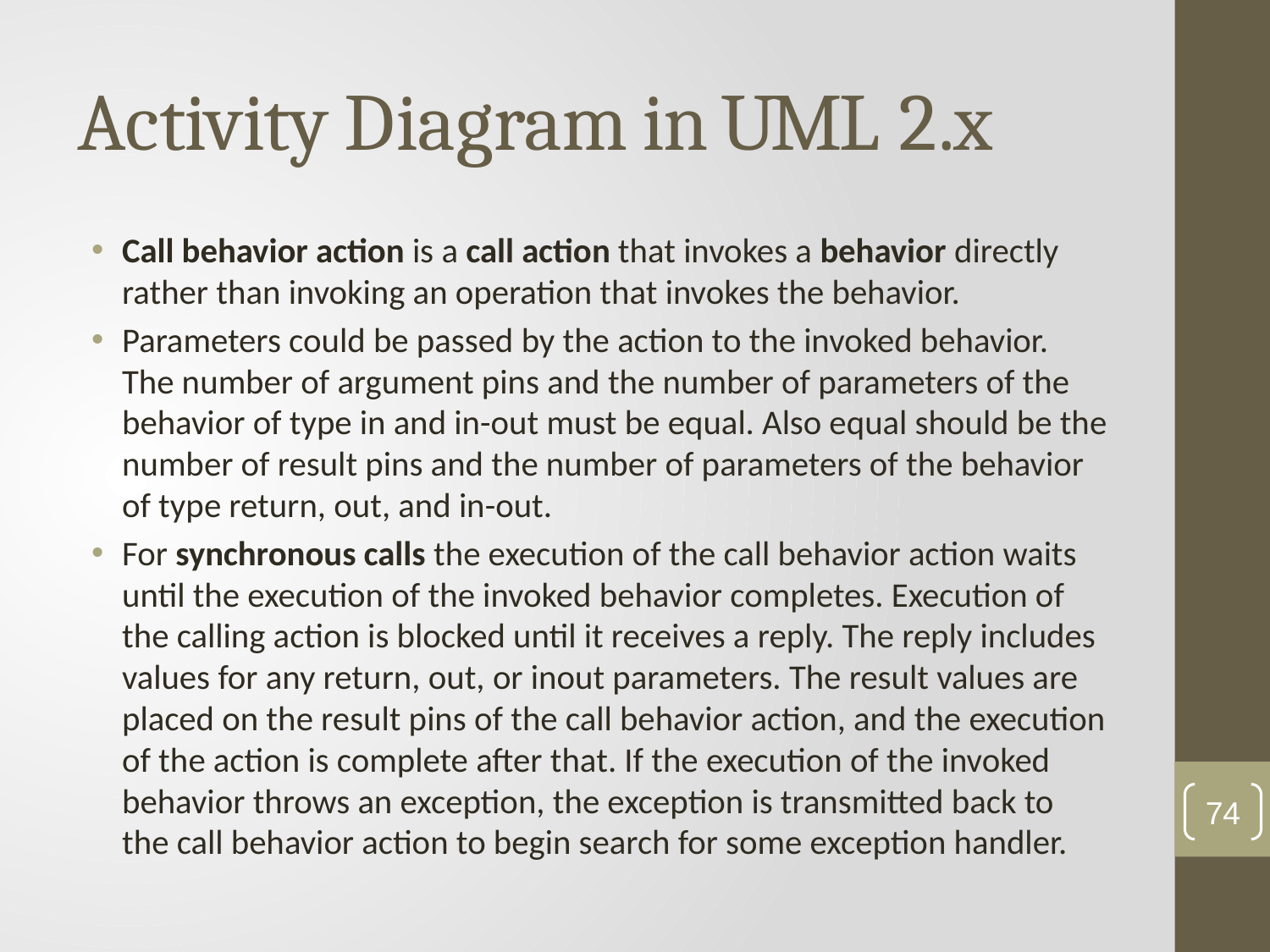

# Activity Diagram in UML 2.x
Call behavior action is a call action that invokes a behavior directly rather than invoking an operation that invokes the behavior.
Parameters could be passed by the action to the invoked behavior. The number of argument pins and the number of parameters of the behavior of type in and in-out must be equal. Also equal should be the number of result pins and the number of parameters of the behavior of type return, out, and in-out.
For synchronous calls the execution of the call behavior action waits until the execution of the invoked behavior completes. Execution of the calling action is blocked until it receives a reply. The reply includes values for any return, out, or inout parameters. The result values are placed on the result pins of the call behavior action, and the execution of the action is complete after that. If the execution of the invoked behavior throws an exception, the exception is transmitted back to the call behavior action to begin search for some exception handler.

74